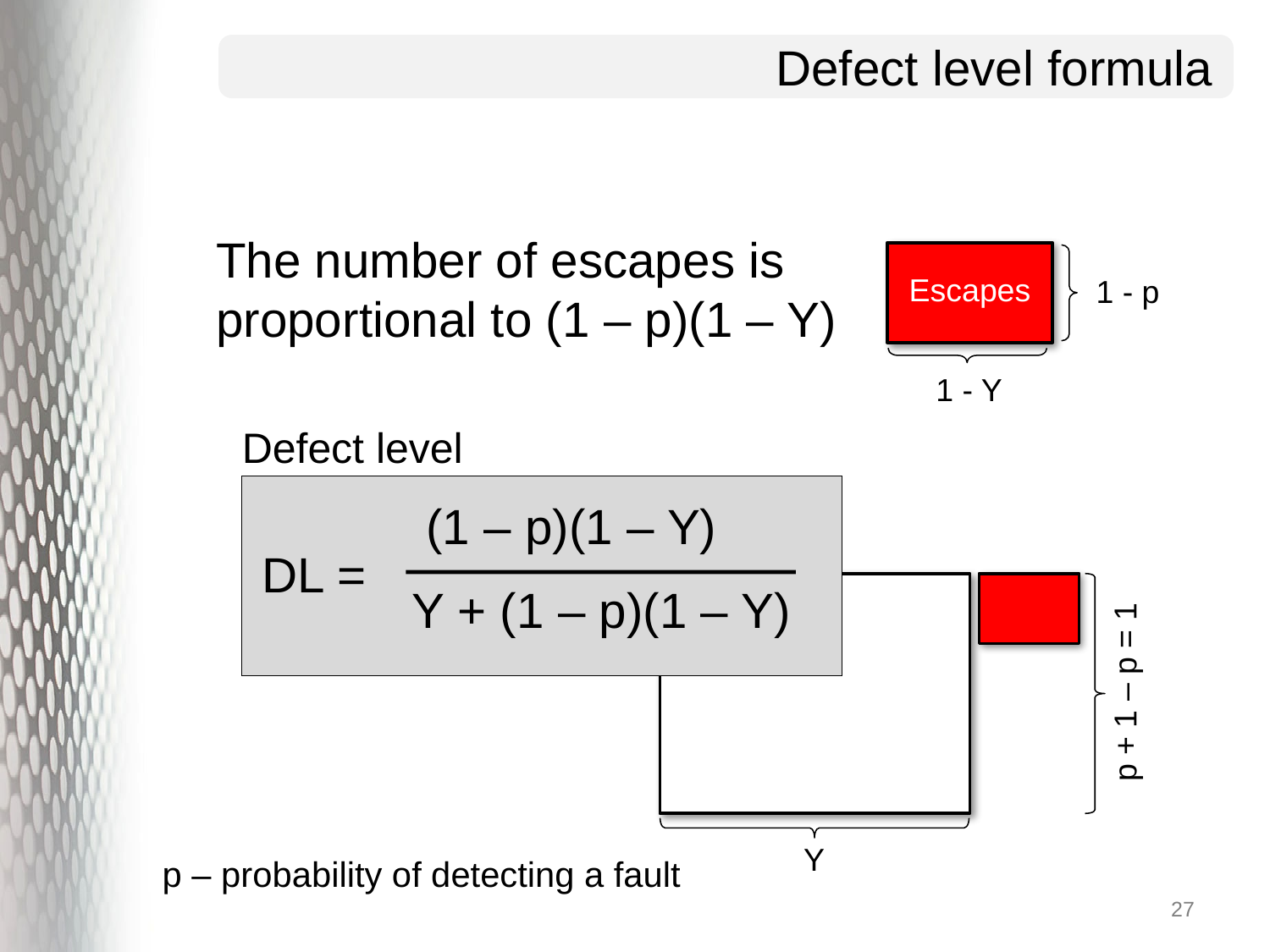

# Defect level formula
The number of escapes is proportional to (1 – p)(1 – Y)
Escapes

1 - p

1 - Y
Defect level

(1 – p)(1 – Y)
DL =

Y + (1 – p)(1 – Y)

p + 1 – p = 1

Y
p – probability of detecting a fault